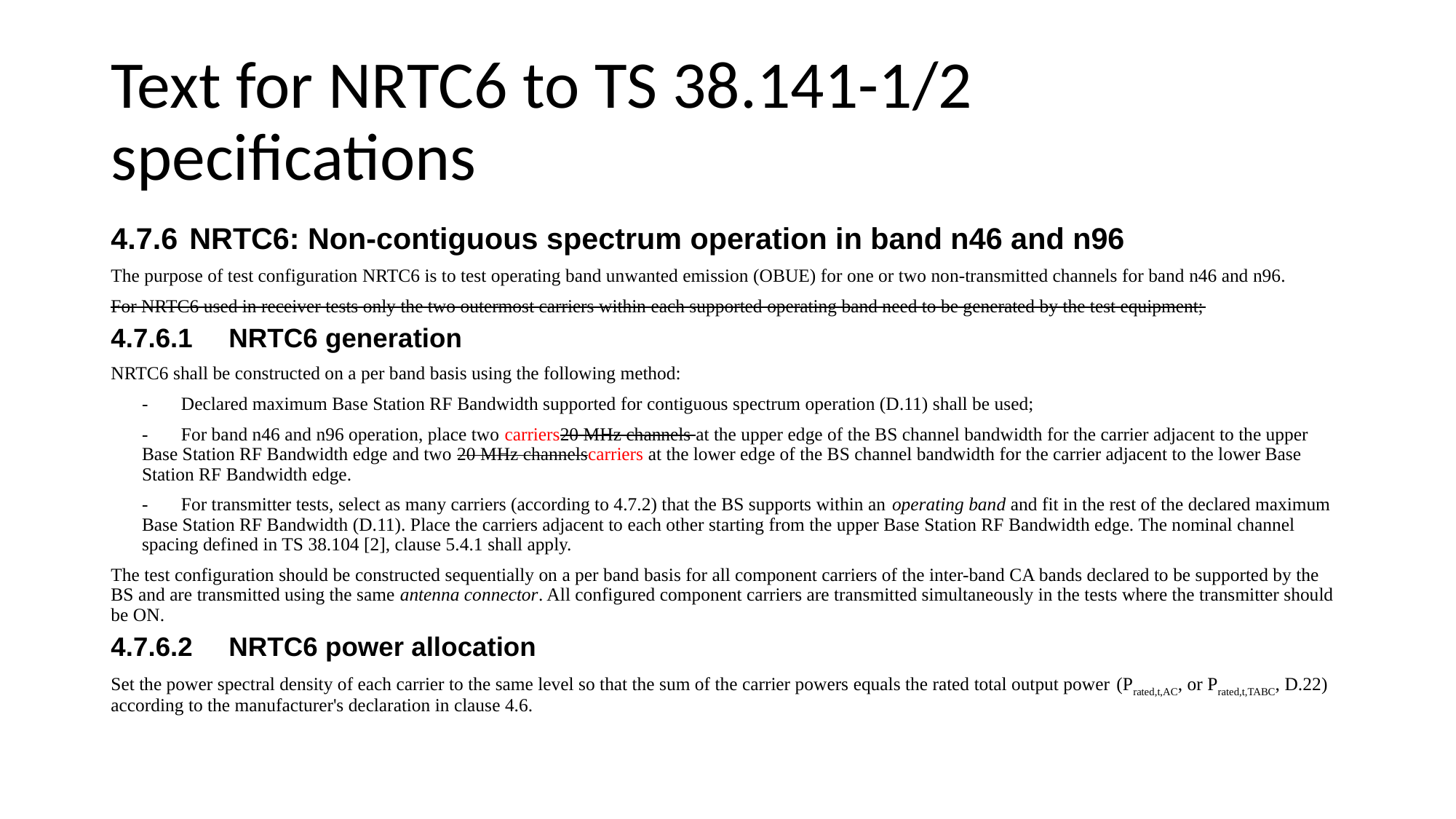

# Text for NRTC6 to TS 38.141-1/2 specifications
4.7.6	NRTC6: Non-contiguous spectrum operation in band n46 and n96
The purpose of test configuration NRTC6 is to test operating band unwanted emission (OBUE) for one or two non-transmitted channels for band n46 and n96.
For NRTC6 used in receiver tests only the two outermost carriers within each supported operating band need to be generated by the test equipment;
4.7.6.1	NRTC6 generation
NRTC6 shall be constructed on a per band basis using the following method:
-	Declared maximum Base Station RF Bandwidth supported for contiguous spectrum operation (D.11) shall be used;
-	For band n46 and n96 operation, place two carriers20 MHz channels at the upper edge of the BS channel bandwidth for the carrier adjacent to the upper Base Station RF Bandwidth edge and two 20 MHz channelscarriers at the lower edge of the BS channel bandwidth for the carrier adjacent to the lower Base Station RF Bandwidth edge.
-	For transmitter tests, select as many carriers (according to 4.7.2) that the BS supports within an operating band and fit in the rest of the declared maximum Base Station RF Bandwidth (D.11). Place the carriers adjacent to each other starting from the upper Base Station RF Bandwidth edge. The nominal channel spacing defined in TS 38.104 [2], clause 5.4.1 shall apply.
The test configuration should be constructed sequentially on a per band basis for all component carriers of the inter-band CA bands declared to be supported by the BS and are transmitted using the same antenna connector. All configured component carriers are transmitted simultaneously in the tests where the transmitter should be ON.
4.7.6.2	NRTC6 power allocation
Set the power spectral density of each carrier to the same level so that the sum of the carrier powers equals the rated total output power (Prated,t,AC, or Prated,t,TABC, D.22) according to the manufacturer's declaration in clause 4.6.